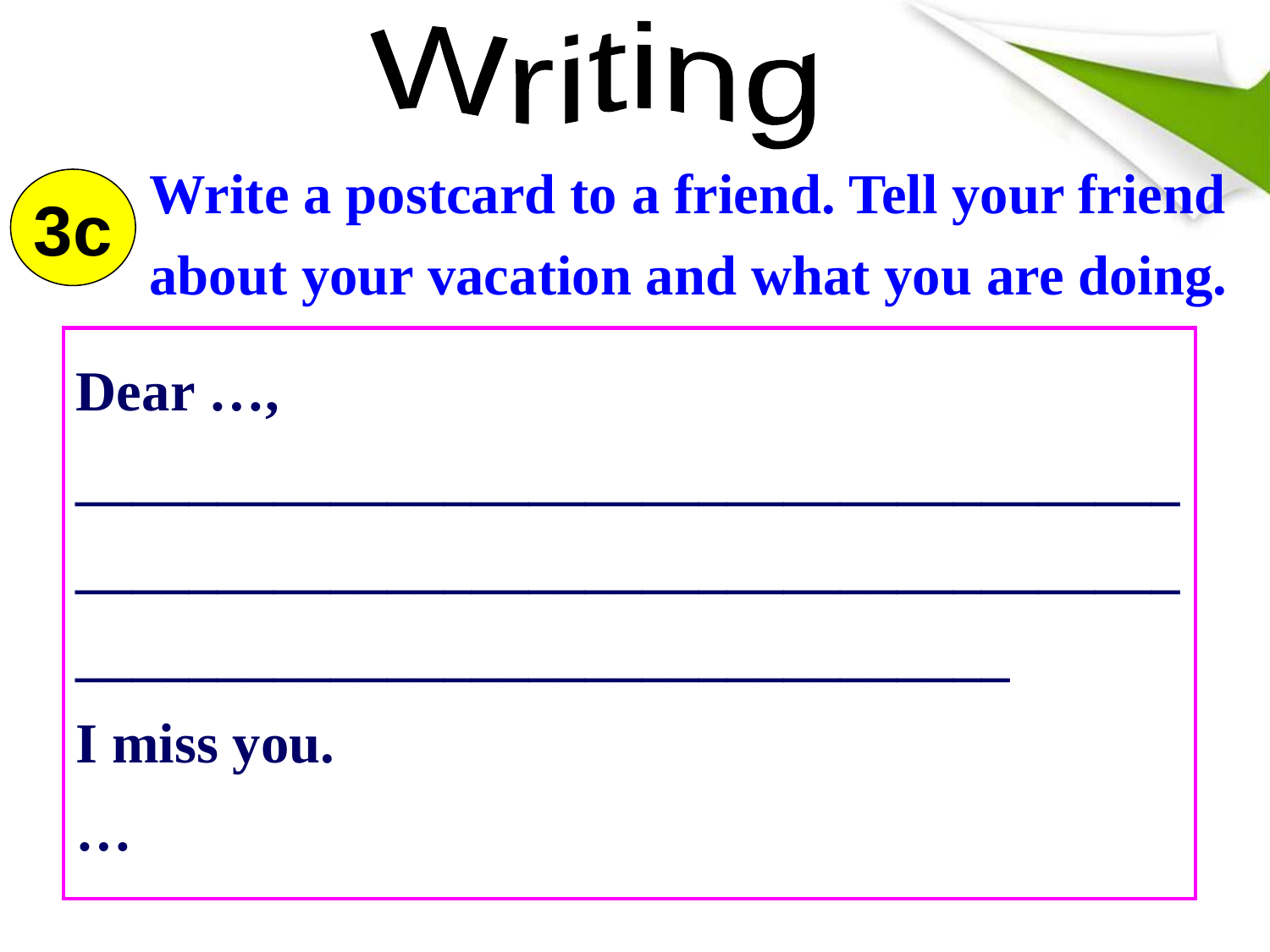

Writing
Write a postcard to a friend. Tell your friend about your vacation and what you are doing.
3c
Dear …,
_______________________________________________________________________________________________________________
I miss you.
…